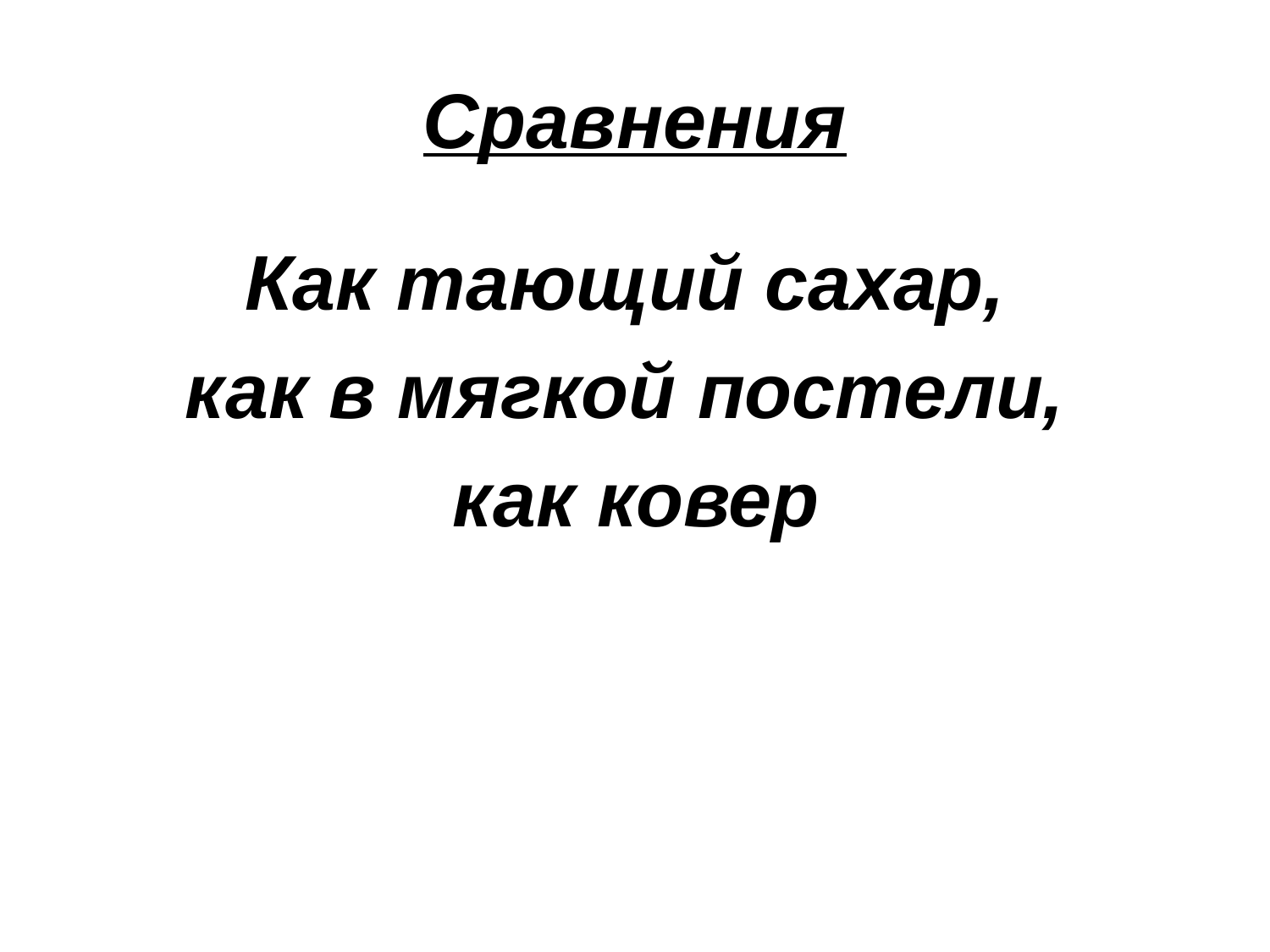

# Сравнения
Как тающий сахар,
как в мягкой постели,
как ковер